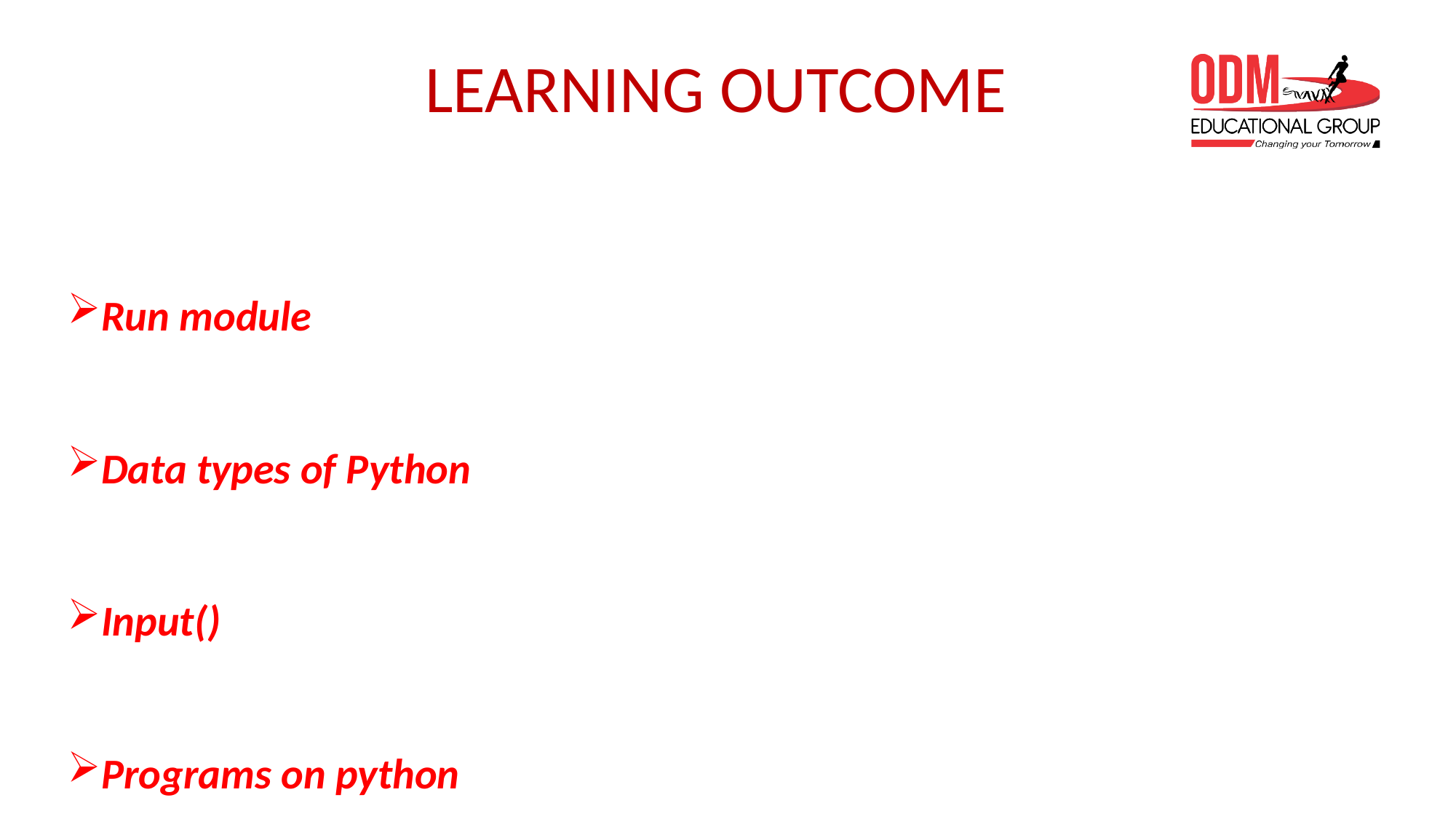

# LEARNING OUTCOME

Run module
Data types of Python
Input()
Programs on python